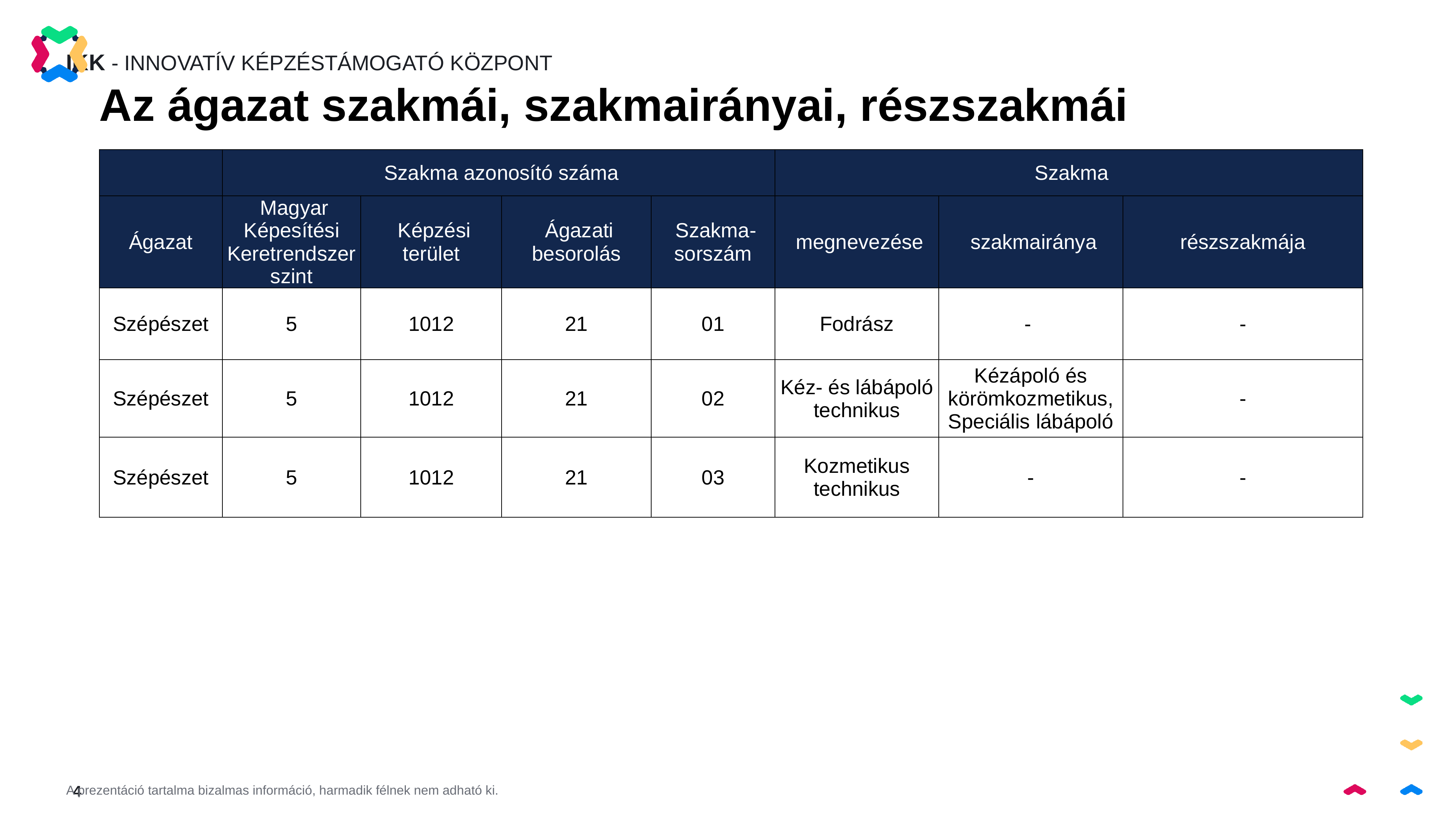

Az ágazat szakmái, szakmairányai, részszakmái
|  | Szakma azonosító száma |  |  |  | Szakma |  |  |
| --- | --- | --- | --- | --- | --- | --- | --- |
| Ágazat | Magyar Képesítési Keretrendszer szint | Képzési terület | Ágazati besorolás | Szakma-sorszám | megnevezése | szakmairánya | részszakmája |
| Szépészet | 5 | 1012 | 21 | 01 | Fodrász | - | - |
| Szépészet | 5 | 1012 | 21 | 02 | Kéz- és lábápoló technikus | Kézápoló és körömkozmetikus, Speciális lábápoló | - |
| Szépészet | 5 | 1012 | 21 | 03 | Kozmetikus technikus | - | - |